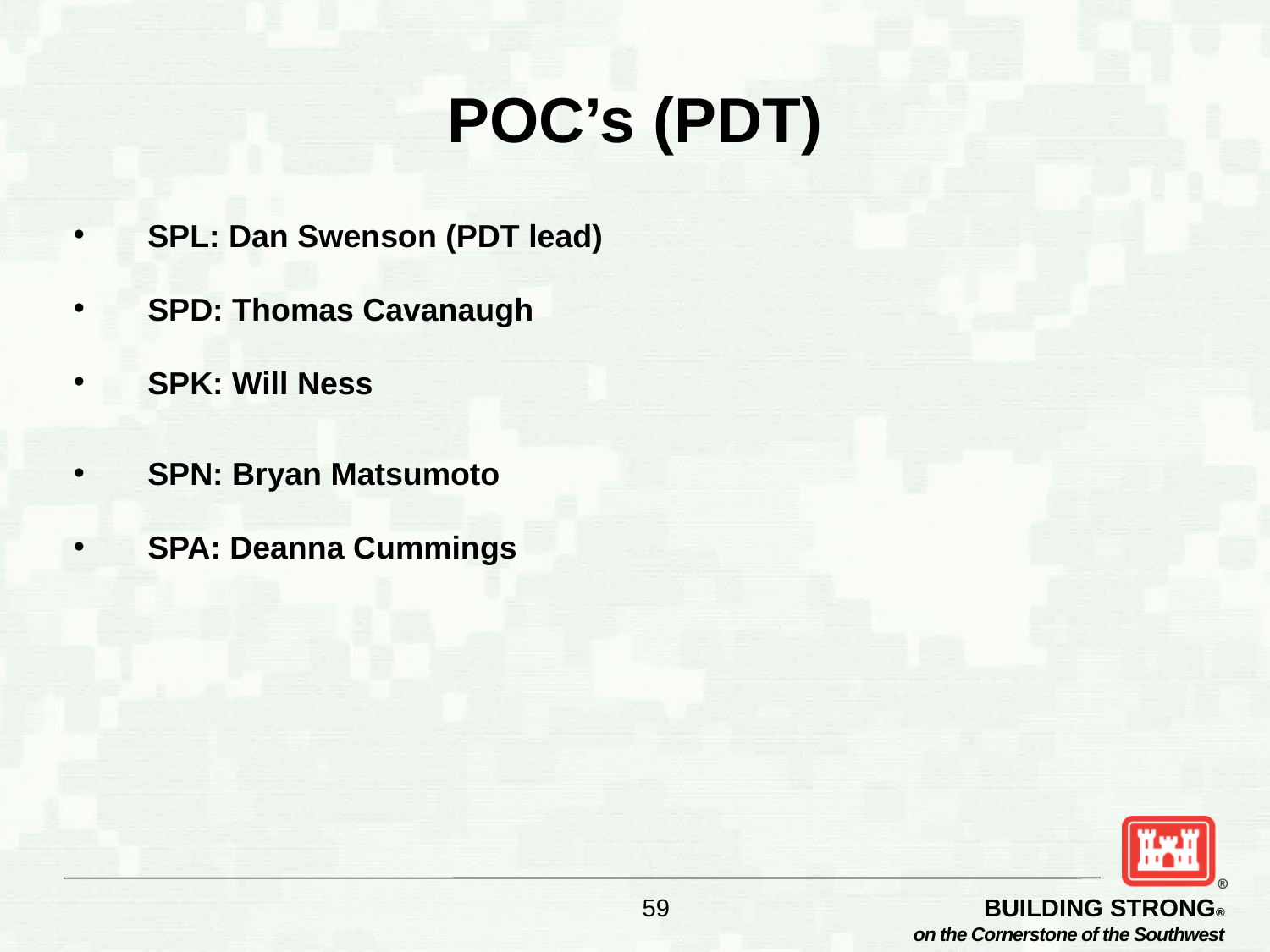

# POC’s (PDT)

SPL: Dan Swenson (PDT lead)

SPD: Thomas Cavanaugh

SPK: Will Ness

SPN: Bryan Matsumoto

SPA: Deanna Cummings

59